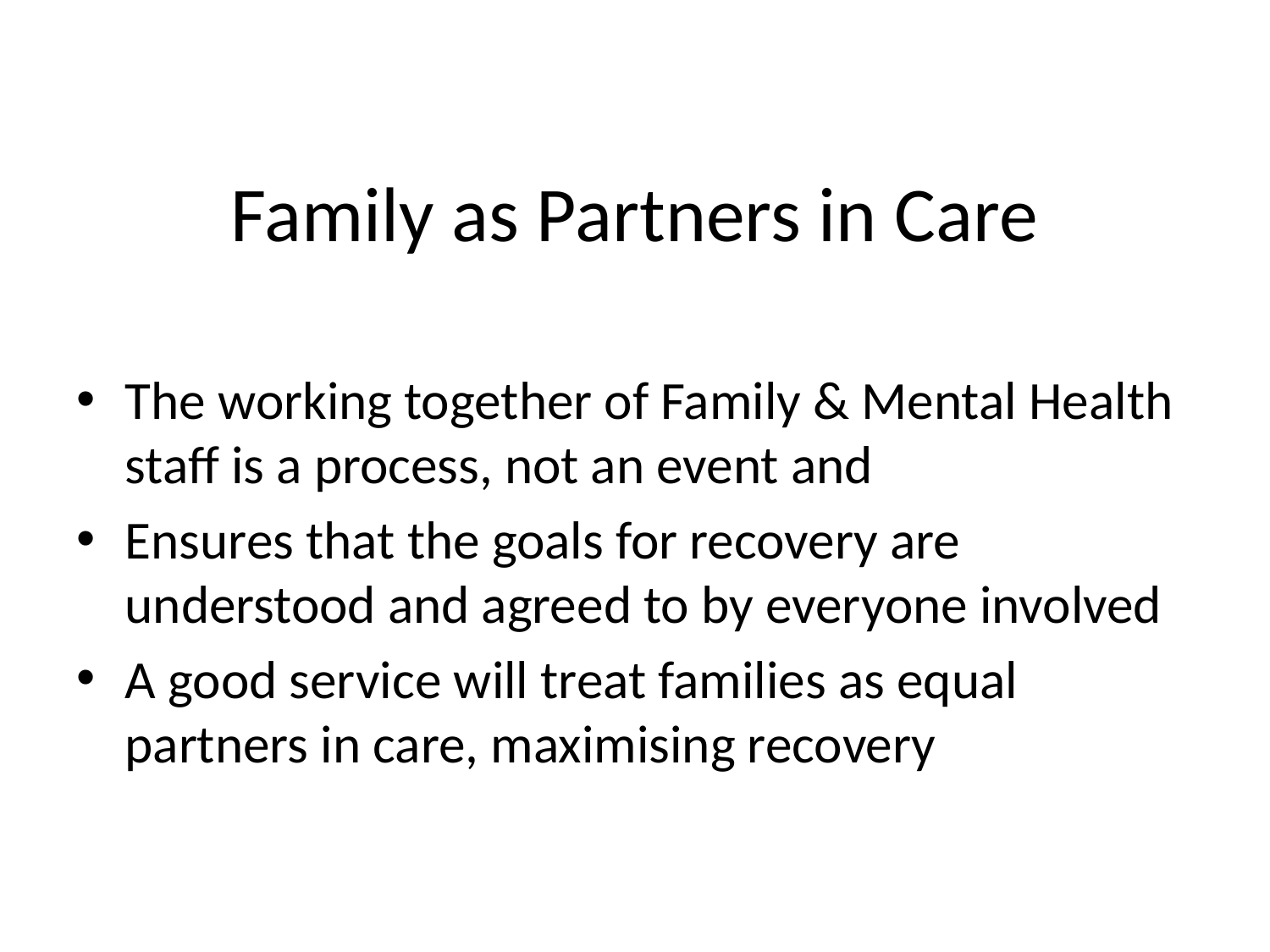

# Family as Partners in Care
The working together of Family & Mental Health staff is a process, not an event and
Ensures that the goals for recovery are understood and agreed to by everyone involved
A good service will treat families as equal partners in care, maximising recovery